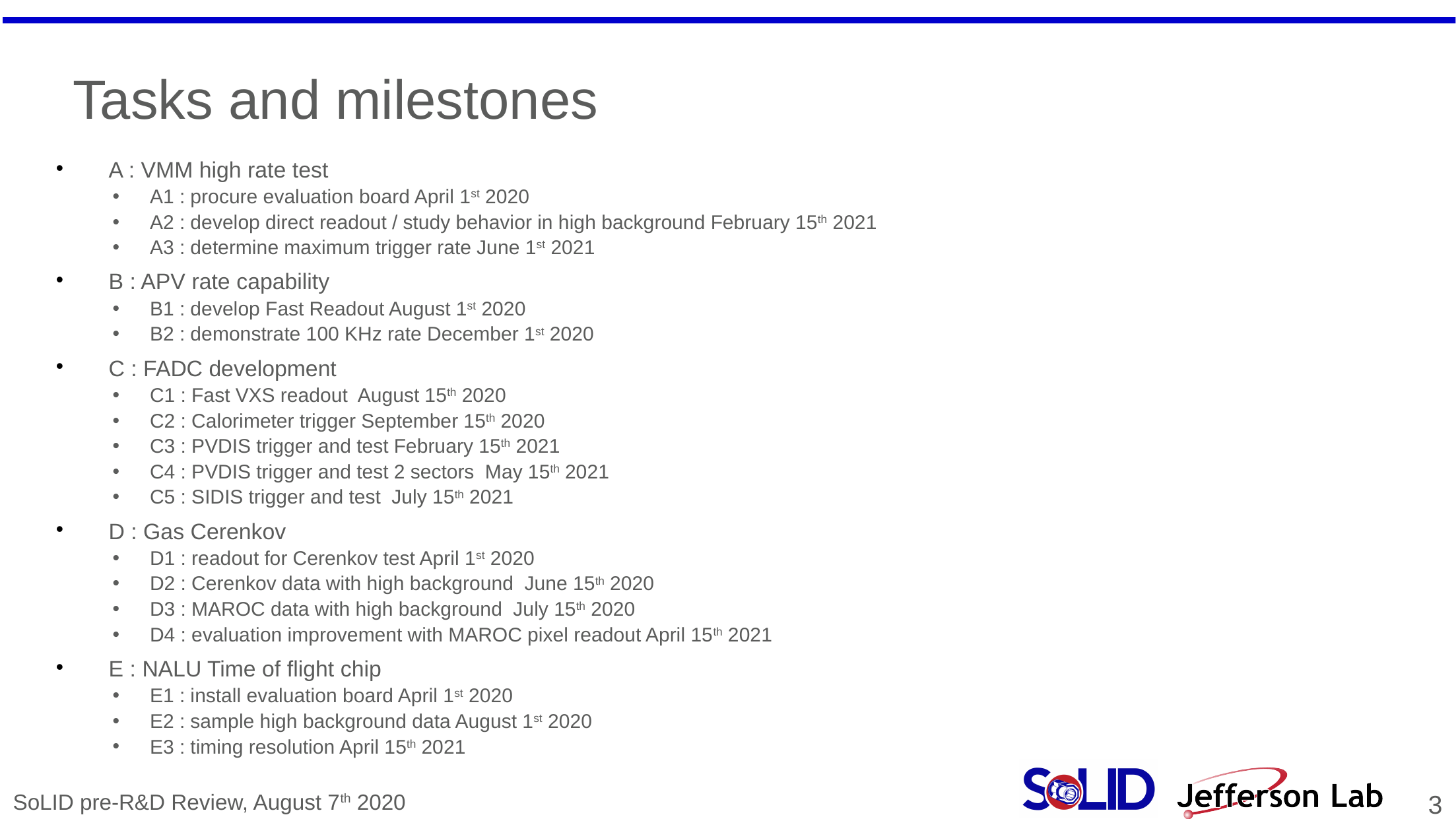

# Tasks and milestones
A : VMM high rate test
A1 : procure evaluation board April 1st 2020
A2 : develop direct readout / study behavior in high background February 15th 2021
A3 : determine maximum trigger rate June 1st 2021
B : APV rate capability
B1 : develop Fast Readout August 1st 2020
B2 : demonstrate 100 KHz rate December 1st 2020
C : FADC development
C1 : Fast VXS readout  August 15th 2020
C2 : Calorimeter trigger September 15th 2020
C3 : PVDIS trigger and test February 15th 2021
C4 : PVDIS trigger and test 2 sectors  May 15th 2021
C5 : SIDIS trigger and test  July 15th 2021
D : Gas Cerenkov
D1 : readout for Cerenkov test April 1st 2020
D2 : Cerenkov data with high background  June 15th 2020
D3 : MAROC data with high background  July 15th 2020
D4 : evaluation improvement with MAROC pixel readout April 15th 2021
E : NALU Time of flight chip
E1 : install evaluation board April 1st 2020
E2 : sample high background data August 1st 2020
E3 : timing resolution April 15th 2021